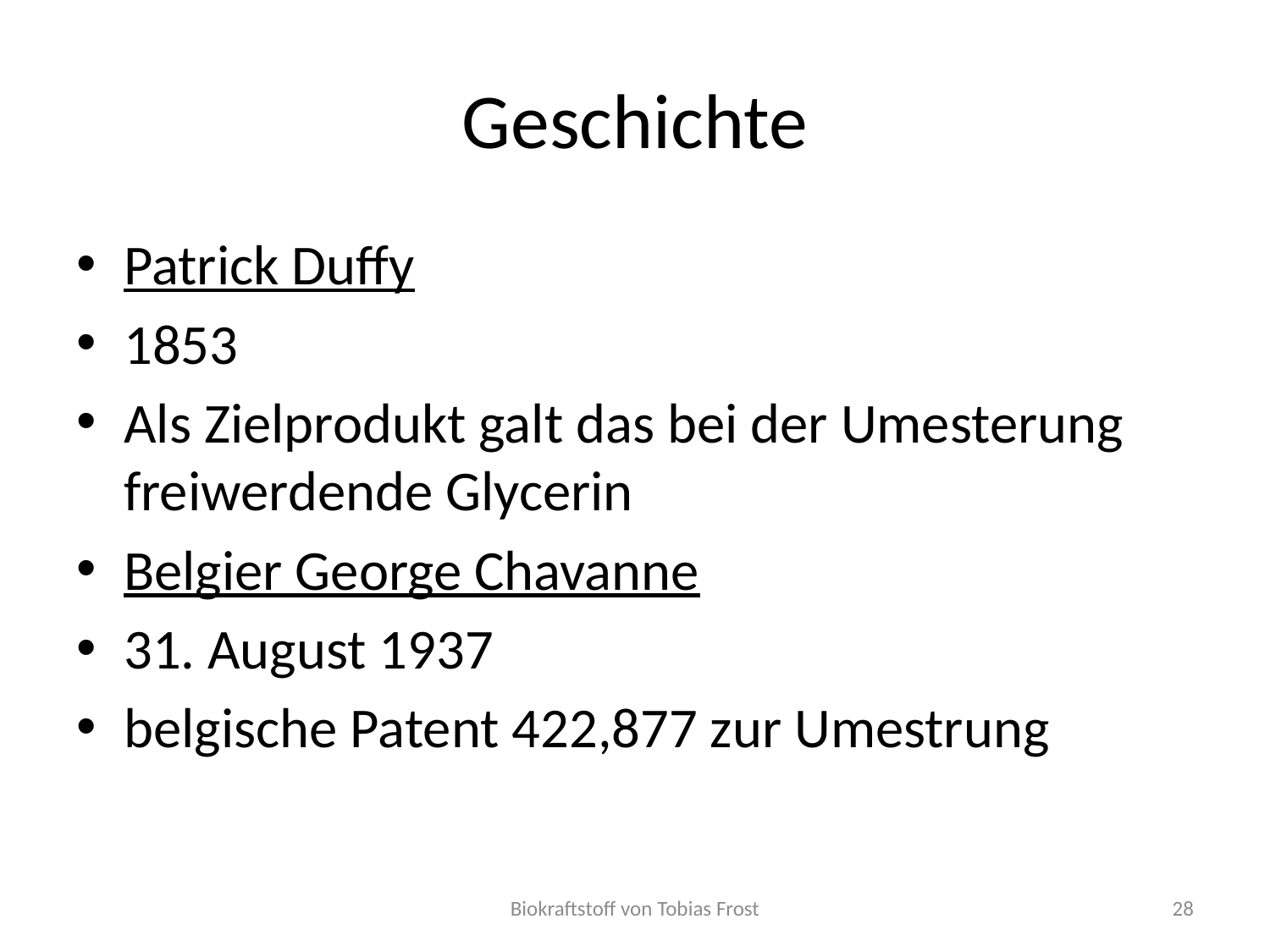

# Geschichte
Patrick Duffy
1853
Als Zielprodukt galt das bei der Umesterung freiwerdende Glycerin
Belgier George Chavanne
31. August 1937
belgische Patent 422,877 zur Umestrung
Biokraftstoff von Tobias Frost
28